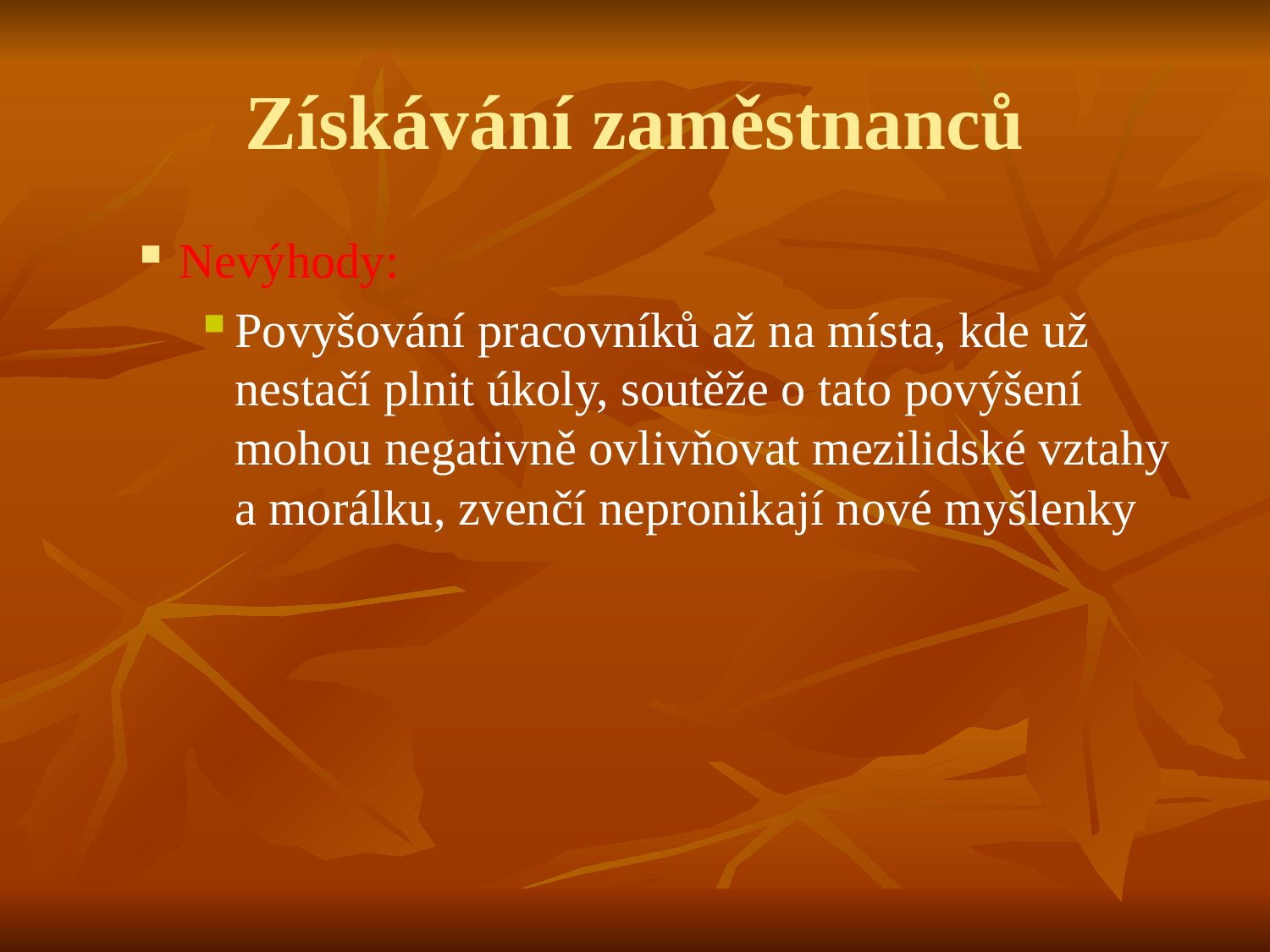

# Získávání zaměstnanců
Nevýhody:
Povyšování pracovníků až na místa, kde už nestačí plnit úkoly, soutěže o tato povýšení mohou negativně ovlivňovat mezilidské vztahy a morálku, zvenčí nepronikají nové myšlenky